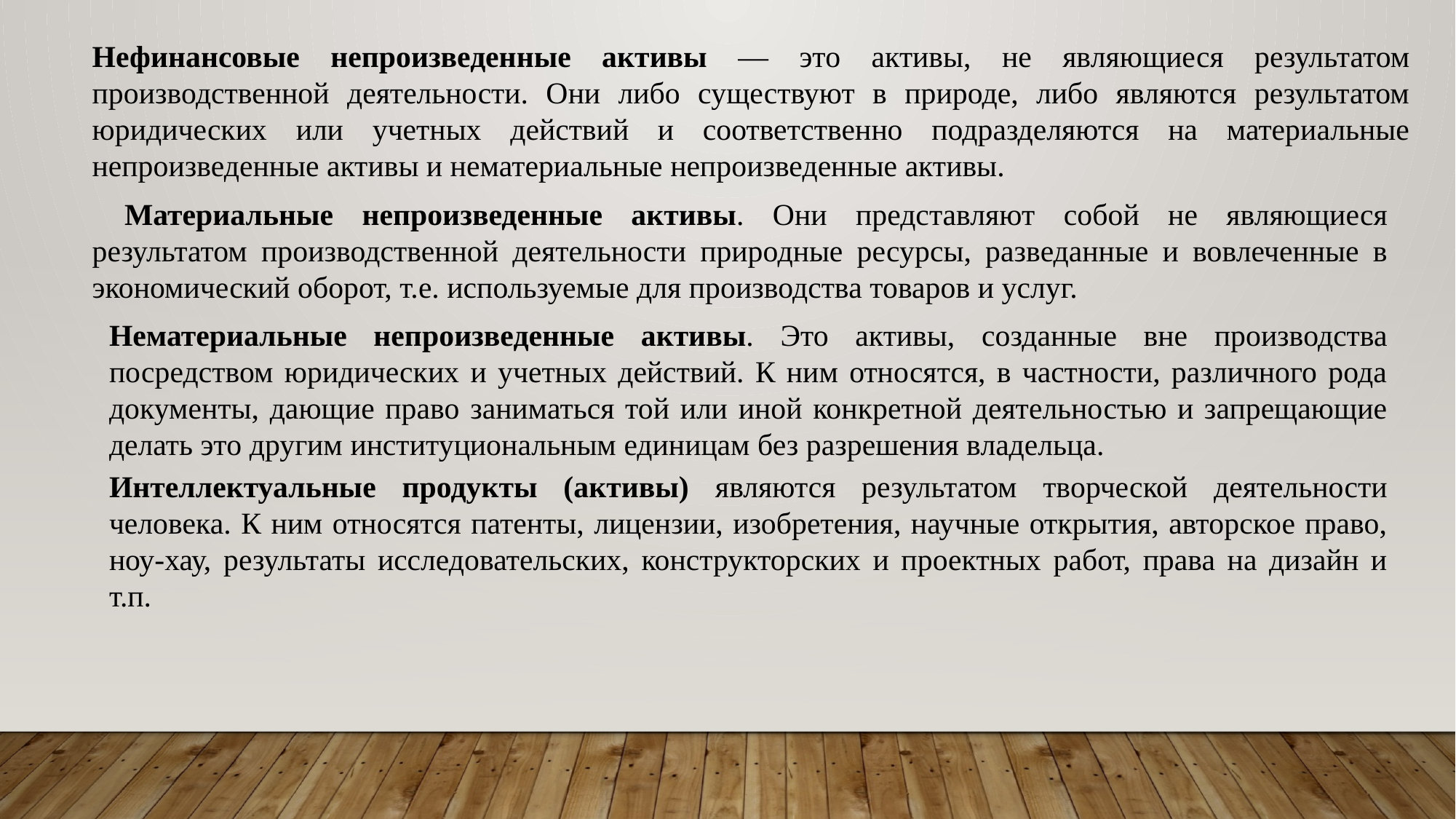

Нефинансовые непроизведенные активы — это активы, не являющиеся результатом производственной деятельности. Они либо существуют в природе, либо являются результатом юридических или учетных действий и соответственно подразделяются на материальные непроизведенные активы и нематериальные непроизведенные активы.
Материальные непроизведенные активы. Они представляют собой не являющиеся результатом производственной деятельности природные ресурсы, разведанные и вовлеченные в экономический оборот, т.е. используемые для производства товаров и услуг.
Нематериальные непроизведенные активы. Это активы, созданные вне производства посредством юридических и учетных действий. К ним относятся, в частности, различного рода документы, дающие право заниматься той или иной конкретной деятельностью и запрещающие делать это другим институциональным единицам без разрешения владельца.
Интеллектуальные продукты (активы) являются результатом творческой деятельности человека. К ним относятся патенты, лицензии, изобретения, научные открытия, авторское право, ноу-хау, результаты исследовательских, конструкторских и проектных работ, права на дизайн и т.п.